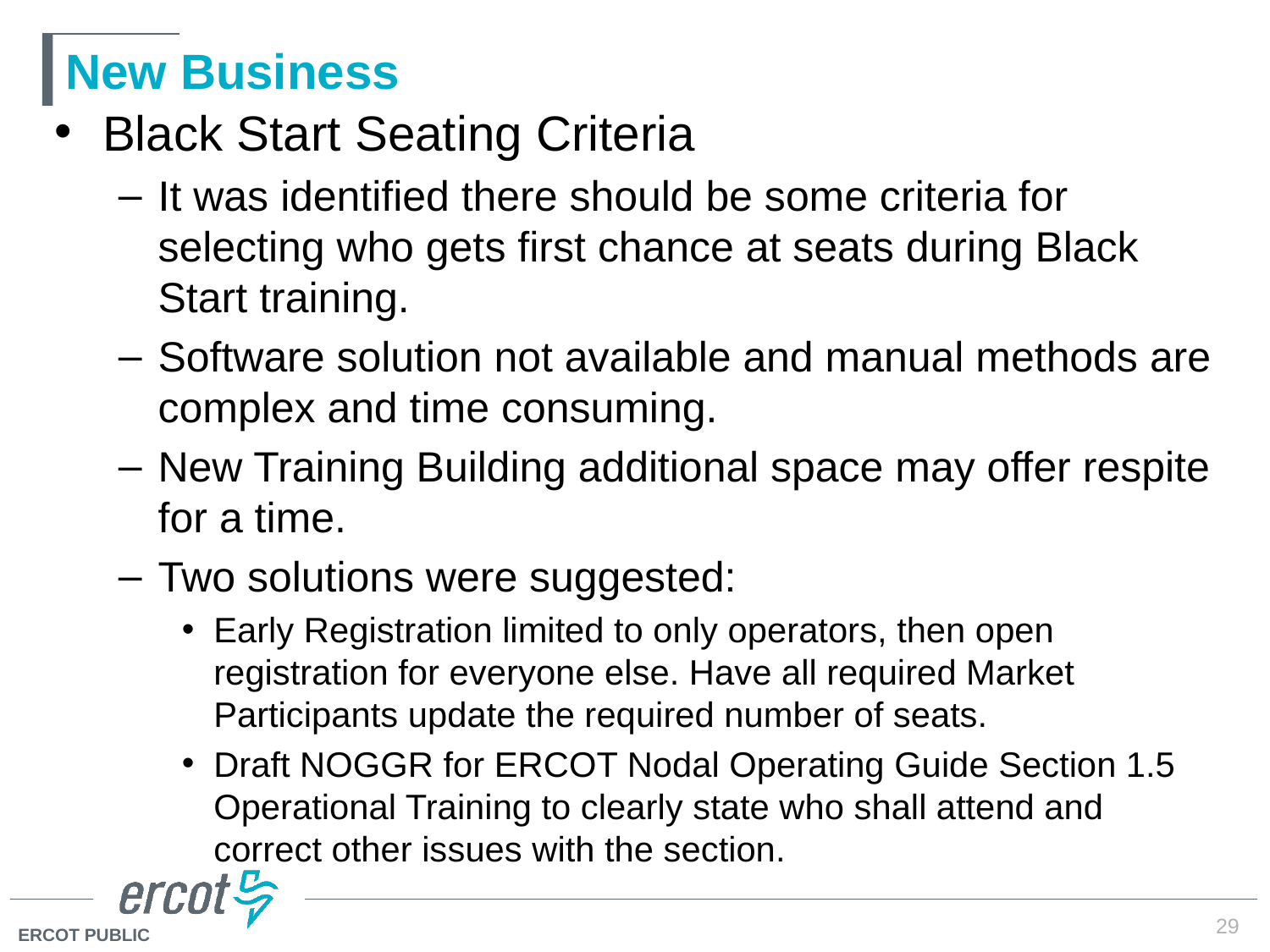

# New Business
Black Start Seating Criteria
It was identified there should be some criteria for selecting who gets first chance at seats during Black Start training.
Software solution not available and manual methods are complex and time consuming.
New Training Building additional space may offer respite for a time.
Two solutions were suggested:
Early Registration limited to only operators, then open registration for everyone else. Have all required Market Participants update the required number of seats.
Draft NOGGR for ERCOT Nodal Operating Guide Section 1.5 Operational Training to clearly state who shall attend and correct other issues with the section.

29